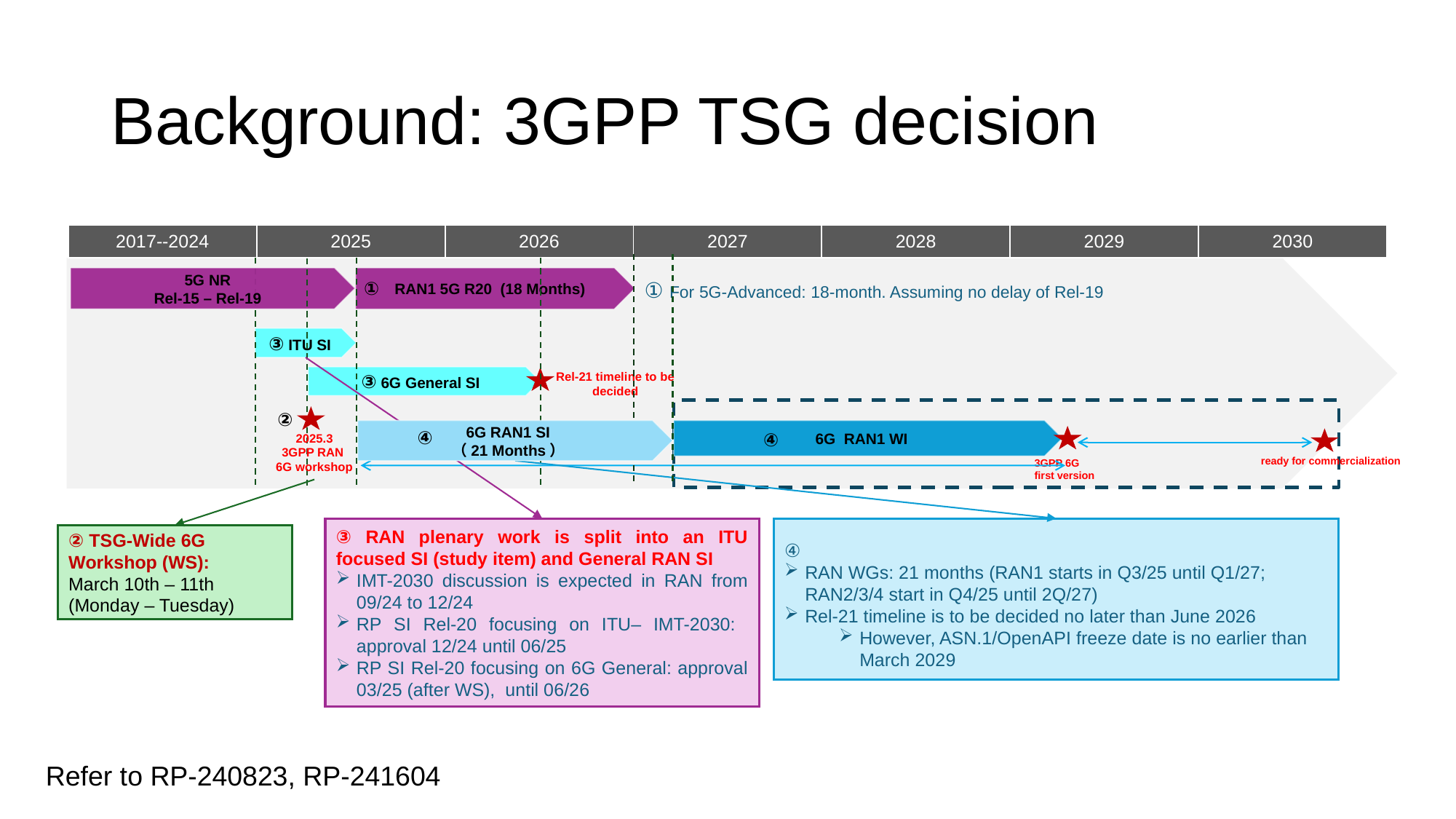

# Background: 3GPP TSG decision
| 2017--2024 | 2025 | 2026 | 2027 | 2028 | 2029 | 2030 |
| --- | --- | --- | --- | --- | --- | --- |

① For 5G-Advanced: 18-month. Assuming no delay of Rel-19
RAN1 5G R20  (18 Months)
5G NR
Rel-15 – Rel-19
①
③ ITU SI
Rel-21 timeline to be decided
③ 6G General SI

②

6G RAN1 SI
（21 Months）
6G  RAN1 WI
④
④
2025.3
3GPP RAN
6G workshop

ready for commercialization
3GPP 6G
first version
④
RAN WGs: 21 months (RAN1 starts in Q3/25 until Q1/27; RAN2/3/4 start in Q4/25 until 2Q/27)
Rel-21 timeline is to be decided no later than June 2026
However, ASN.1/OpenAPI freeze date is no earlier than March 2029
③ RAN plenary work is split into an ITU focused SI (study item) and General RAN SI
IMT-2030 discussion is expected in RAN from 09/24 to 12/24
RP SI Rel-20 focusing on ITU– IMT-2030:  approval 12/24 until 06/25
RP SI Rel-20 focusing on 6G General: approval 03/25 (after WS),  until 06/26
② TSG-Wide 6G Workshop (WS):
March 10th – 11th (Monday – Tuesday)
Refer to RP-240823, RP-241604